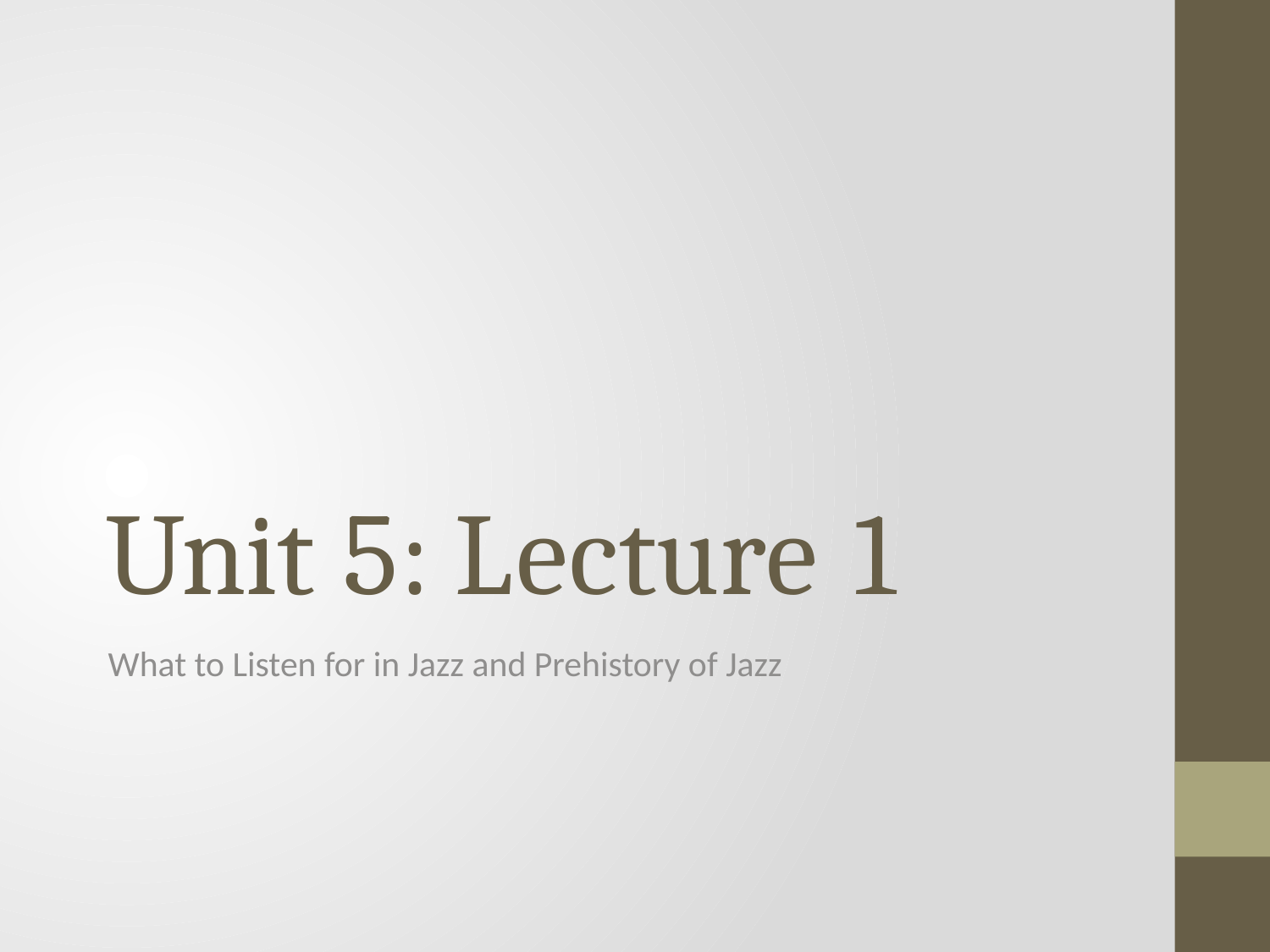

# Unit 5: Lecture 1
What to Listen for in Jazz and Prehistory of Jazz